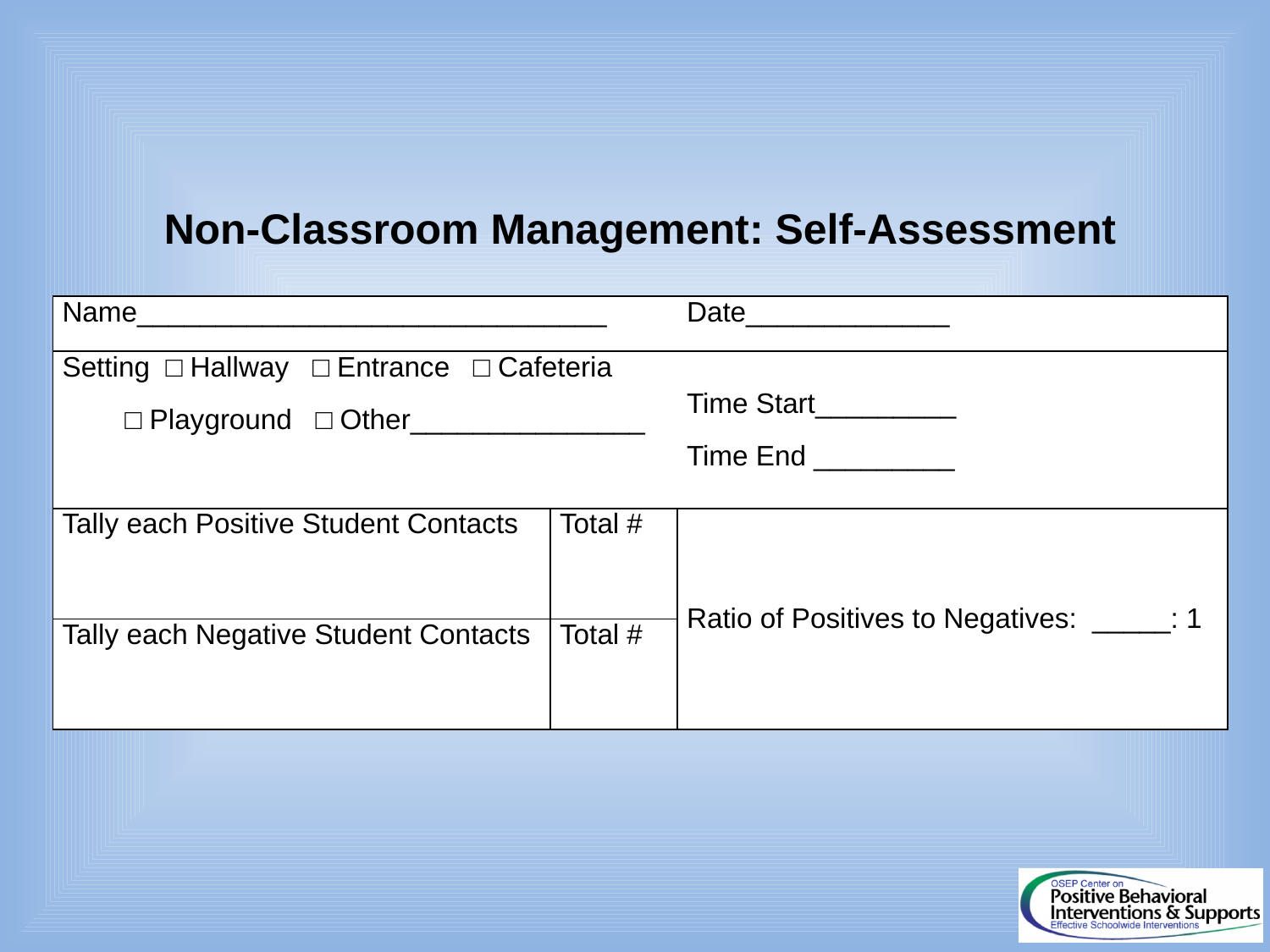

Non-Classroom Management: Self-Assessment
| Name\_\_\_\_\_\_\_\_\_\_\_\_\_\_\_\_\_\_\_\_\_\_\_\_\_\_\_\_\_\_ |  | Date\_\_\_\_\_\_\_\_\_\_\_\_\_ |
| --- | --- | --- |
| Setting □ Hallway □ Entrance □ Cafeteria □ Playground □ Other\_\_\_\_\_\_\_\_\_\_\_\_\_\_\_ |  | Time Start\_\_\_\_\_\_\_\_\_ Time End \_\_\_\_\_\_\_\_\_ |
| Tally each Positive Student Contacts | Total # | Ratio of Positives to Negatives: \_\_\_\_\_: 1 |
| Tally each Negative Student Contacts | Total # |  |